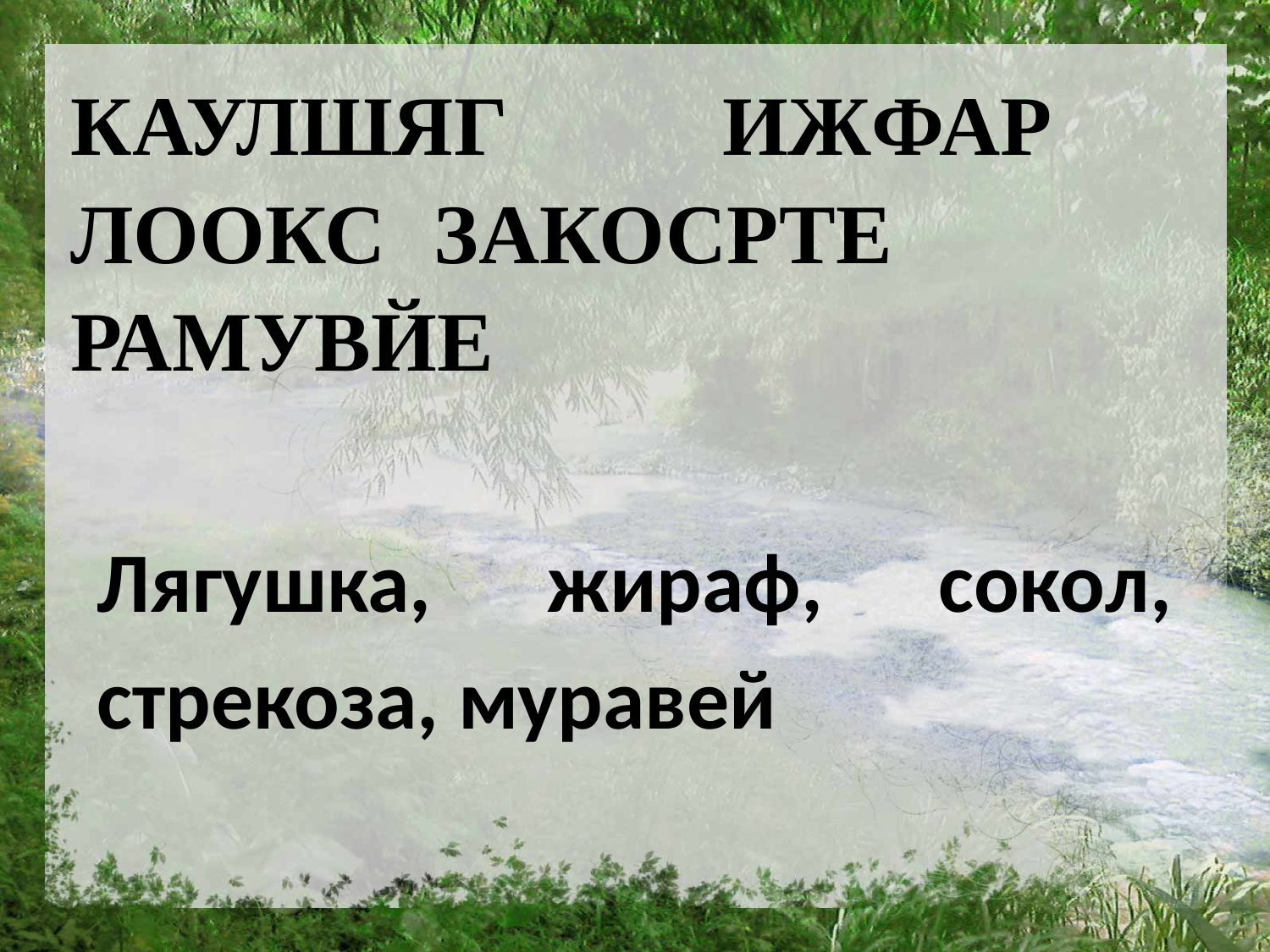

#
| КАУЛШЯГ ИЖФАР ЛООКС ЗАКОСРТЕ РАМУВЙЕ |
| --- |
Лягушка, жираф, сокол, стрекоза, муравей